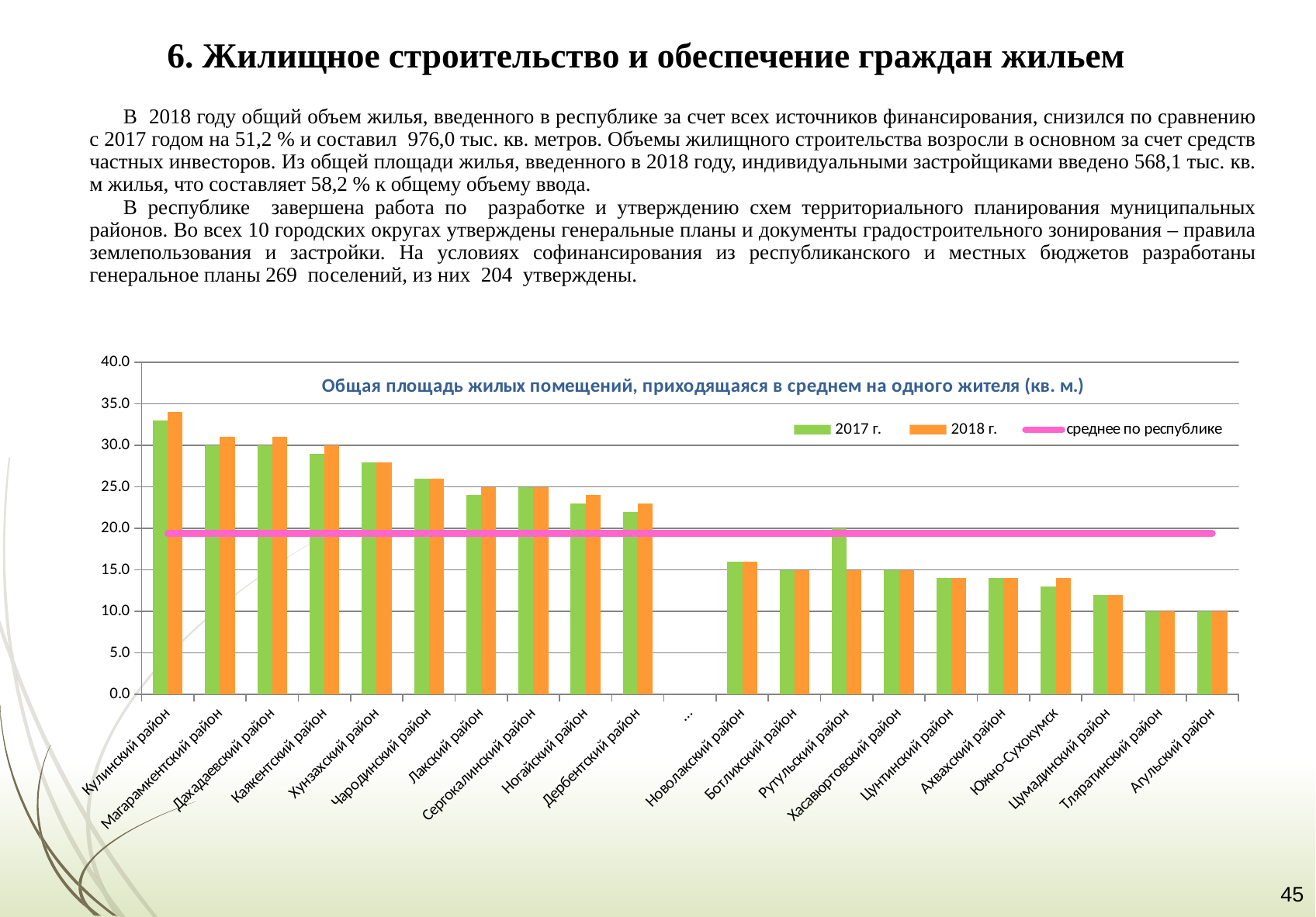

# 6. Жилищное строительство и обеспечение граждан жильем
В  2018 году общий объем жилья, введенного в республике за счет всех источников финансирования, снизился по сравнению с 2017 годом на 51,2 % и составил  976,0 тыс. кв. метров. Объемы жилищного строительства возросли в основном за счет средств частных инвесторов. Из общей площади жилья, введенного в 2018 году, индивидуальными застройщиками введено 568,1 тыс. кв. м жилья, что составляет 58,2 % к общему объему ввода.
В республике  завершена работа по  разработке и утверждению схем территориального планирования муниципальных районов. Во всех 10 городских округах утверждены генеральные планы и документы градостроительного зонирования – правила землепользования и застройки. На условиях софинансирования из республиканского и местных бюджетов разработаны генеральное планы 269  поселений, из них  204  утверждены.

### Chart

| Category | 2017 г. | 2018 г. | среднее по республике |
|---|---|---|---|
| Кулинский район | 33.0 | 34.0 | 19.4 |
| Магарамкентский район | 30.0 | 31.0 | 19.4 |
| Дахадаевский район | 30.0 | 31.0 | 19.4 |
| Каякентский район | 29.0 | 30.0 | 19.4 |
| Хунзахский район | 28.0 | 28.0 | 19.4 |
| Чародинский район | 26.0 | 26.0 | 19.4 |
| Лакский район | 24.0 | 25.0 | 19.4 |
| Сергокалинский район | 25.0 | 25.0 | 19.4 |
| Ногайский район | 23.0 | 24.0 | 19.4 |
| Дербентский район | 22.0 | 23.0 | 19.4 |
| … | None | None | 19.4 |
| Новолакский район | 16.0 | 16.0 | 19.4 |
| Ботлихский район | 15.0 | 15.0 | 19.4 |
| Рутульский район | 20.0 | 15.0 | 19.4 |
| Хасавюртовский район | 15.0 | 15.0 | 19.4 |
| Цунтинский район | 14.0 | 14.0 | 19.4 |
| Ахвахский район | 14.0 | 14.0 | 19.4 |
| Южно-Сухокумск | 13.0 | 14.0 | 19.4 |
| Цумадинский район | 12.0 | 12.0 | 19.4 |
| Тляратинский район | 10.0 | 10.0 | 19.4 |
| Агульский район | 10.0 | 10.0 | 19.4 |
45